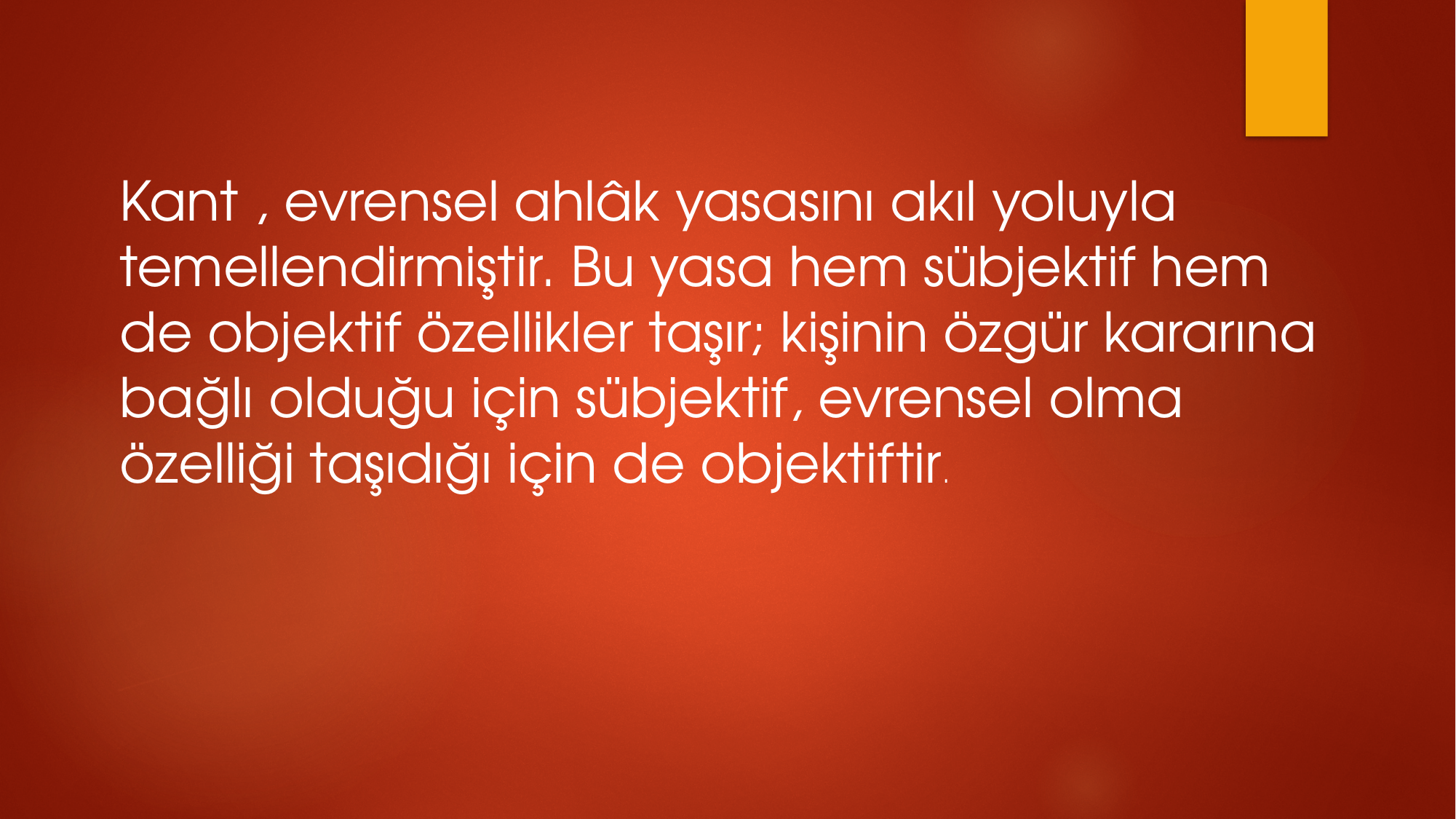

Kant , evrensel ahlâk yasasını akıl yoluyla temellendirmiştir. Bu yasa hem sübjektif hem de objektif özellikler taşır; kişinin özgür kararına bağlı olduğu için sübjektif, evrensel olma özelliği taşıdığı için de objektiftir.